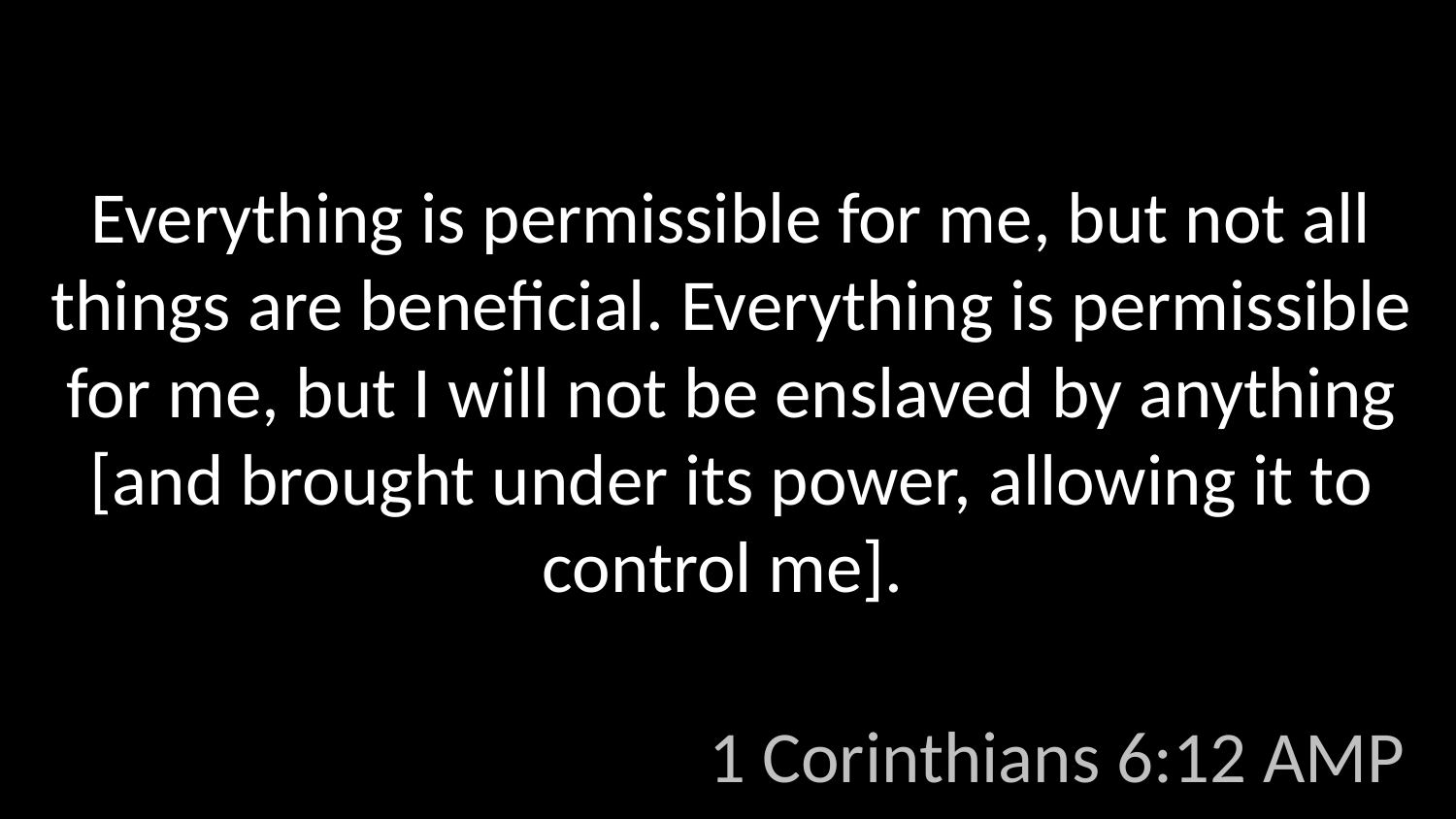

Everything is permissible for me, but not all things are beneficial. Everything is permissible for me, but I will not be enslaved by anything [and brought under its power, allowing it to control me].
1 Corinthians 6:12 AMP